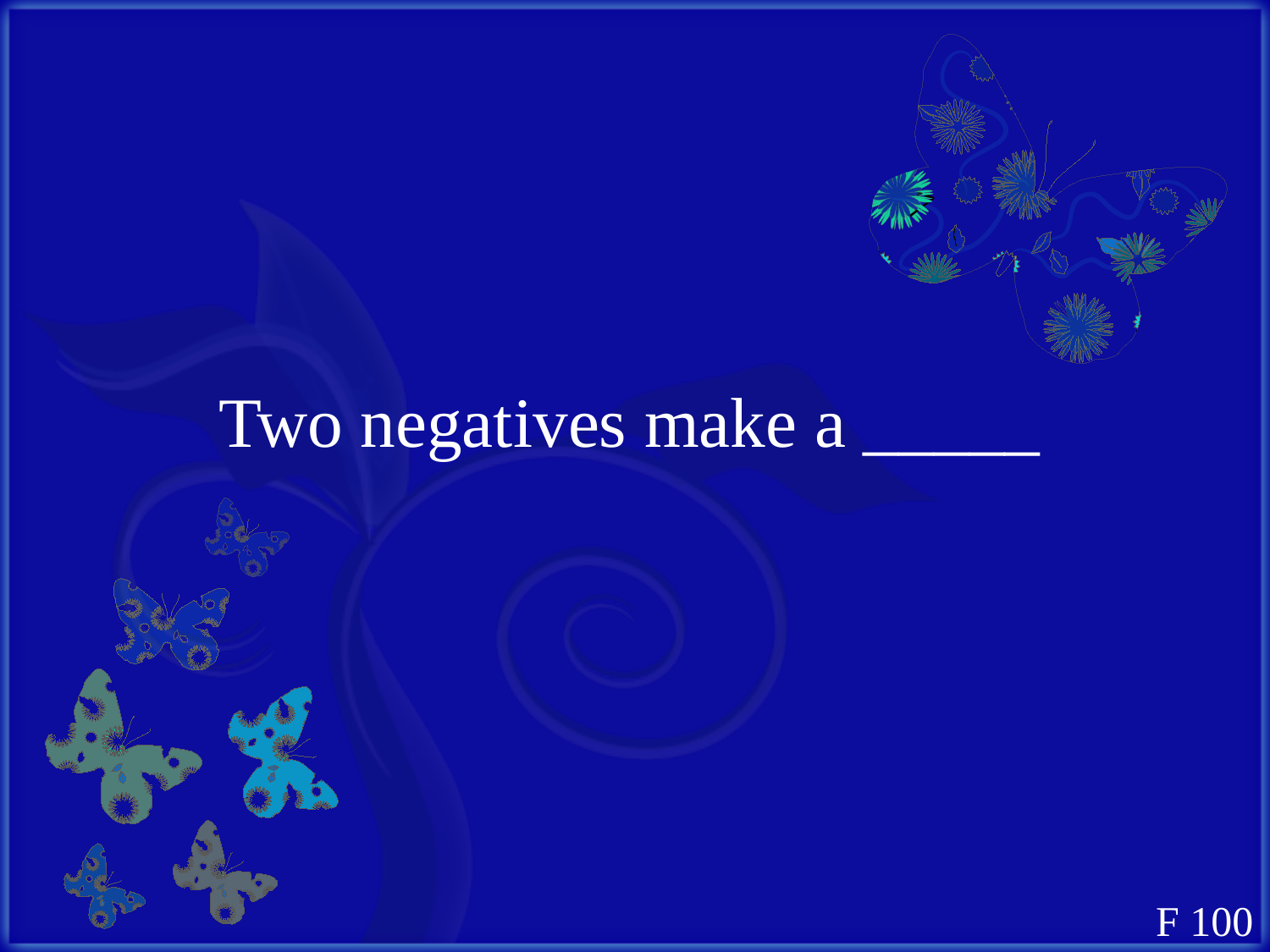

Two negatives make a _____
F 100